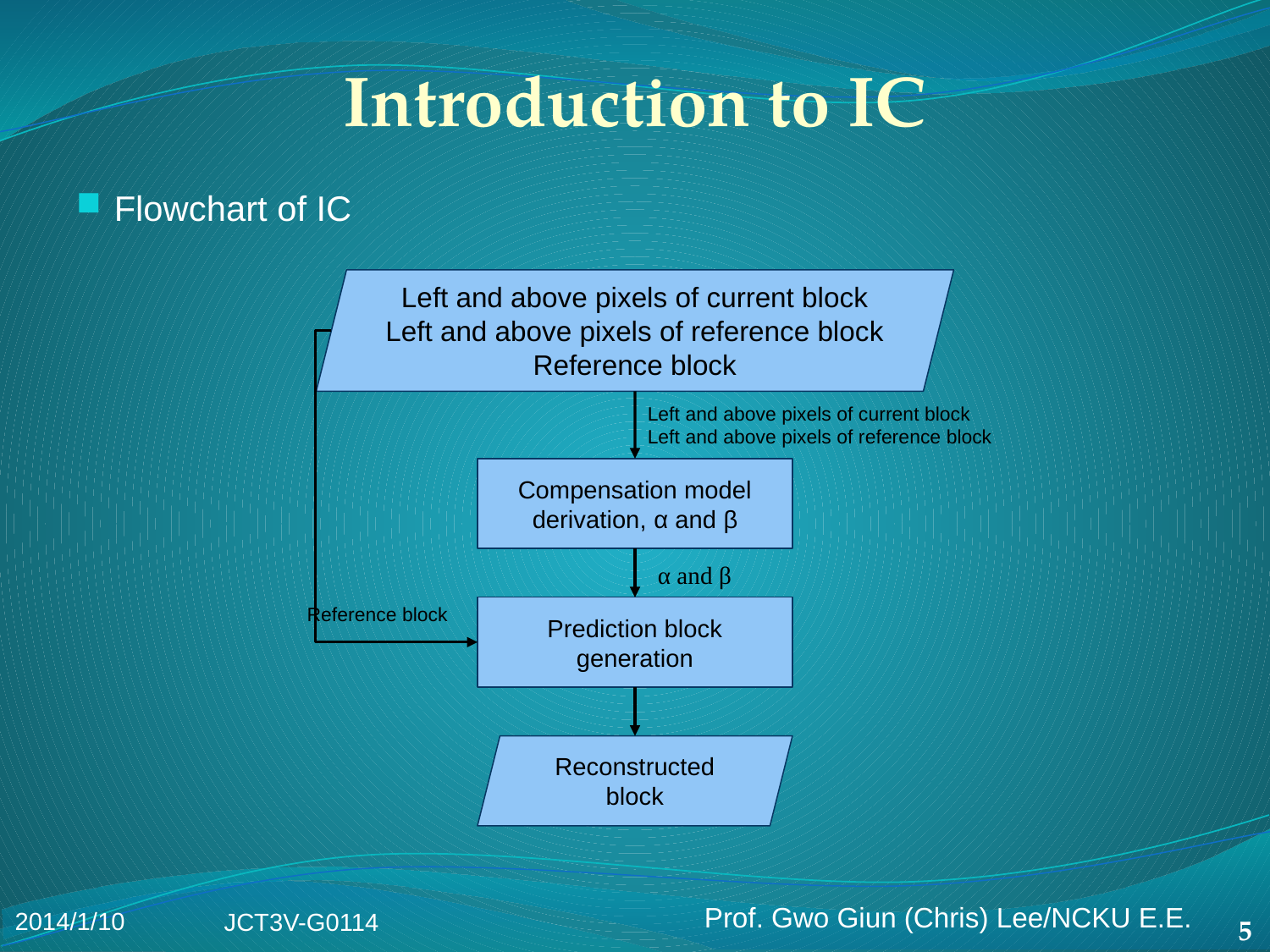

# Introduction to IC
Flowchart of IC
Left and above pixels of current block
Left and above pixels of reference block
Reference block
Left and above pixels of current block
Left and above pixels of reference block
Compensation model derivation, α and β
α and β
Reference block
Prediction block generation
Reconstructed block
2014/1/10
JCT3V-G0114
5